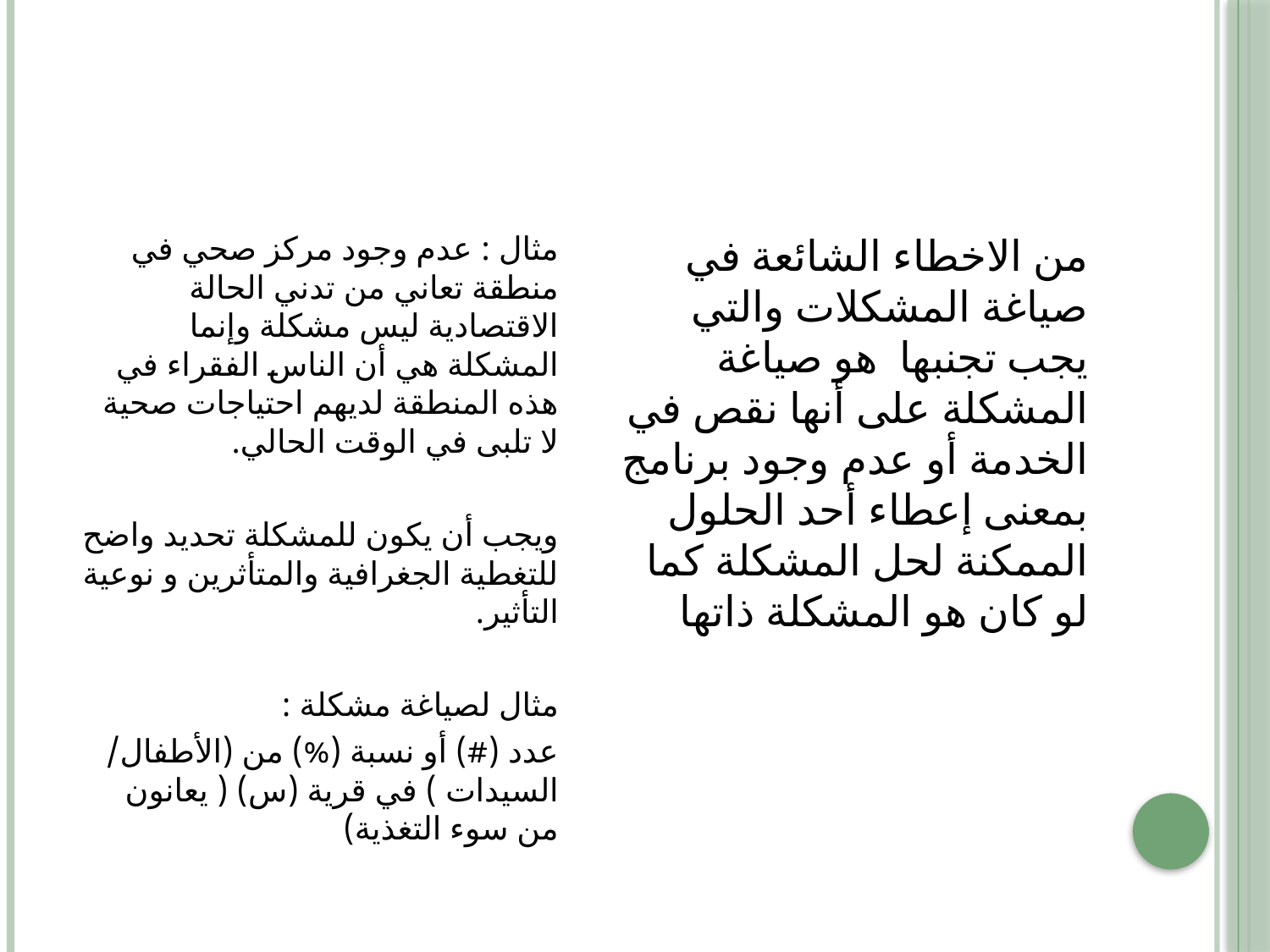

#
مثال : عدم وجود مركز صحي في منطقة تعاني من تدني الحالة الاقتصادية ليس مشكلة وإنما المشكلة هي أن الناس الفقراء في هذه المنطقة لديهم احتياجات صحية لا تلبى في الوقت الحالي.

ويجب أن يكون للمشكلة تحديد واضح للتغطية الجغرافية والمتأثرين و نوعية التأثير.

مثال لصياغة مشكلة :
عدد (#) أو نسبة (%) من (الأطفال/ السيدات ) في قرية (س) ( يعانون من سوء التغذية)
من الاخطاء الشائعة في صياغة المشكلات والتي يجب تجنبها  هو صياغة المشكلة على أنها نقص في الخدمة أو عدم وجود برنامج بمعنى إعطاء أحد الحلول الممكنة لحل المشكلة كما لو كان هو المشكلة ذاتها